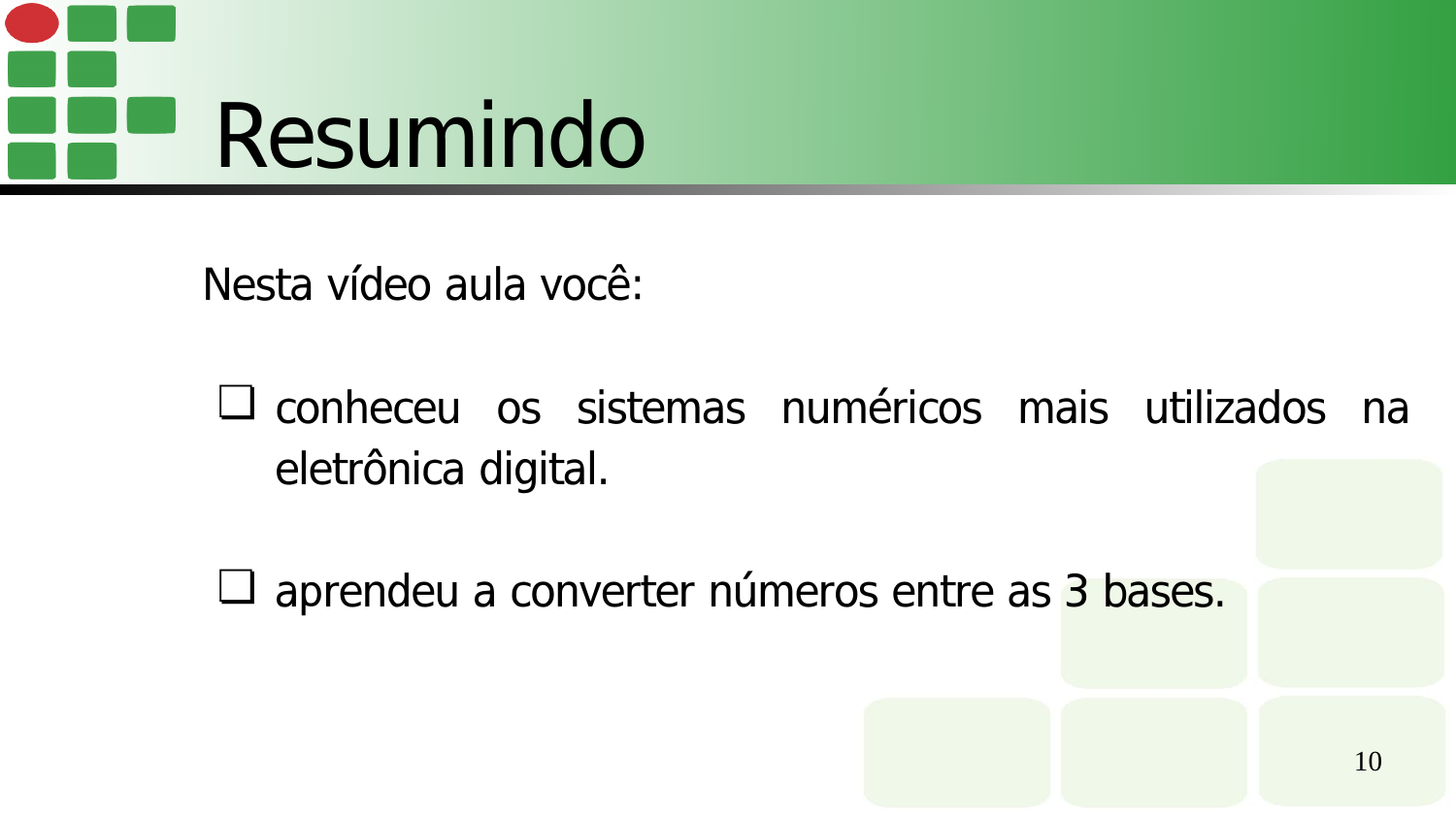

Resumindo
Nesta vídeo aula você:

conheceu os sistemas numéricos mais utilizados na eletrônica digital.

aprendeu a converter números entre as 3 bases.
10